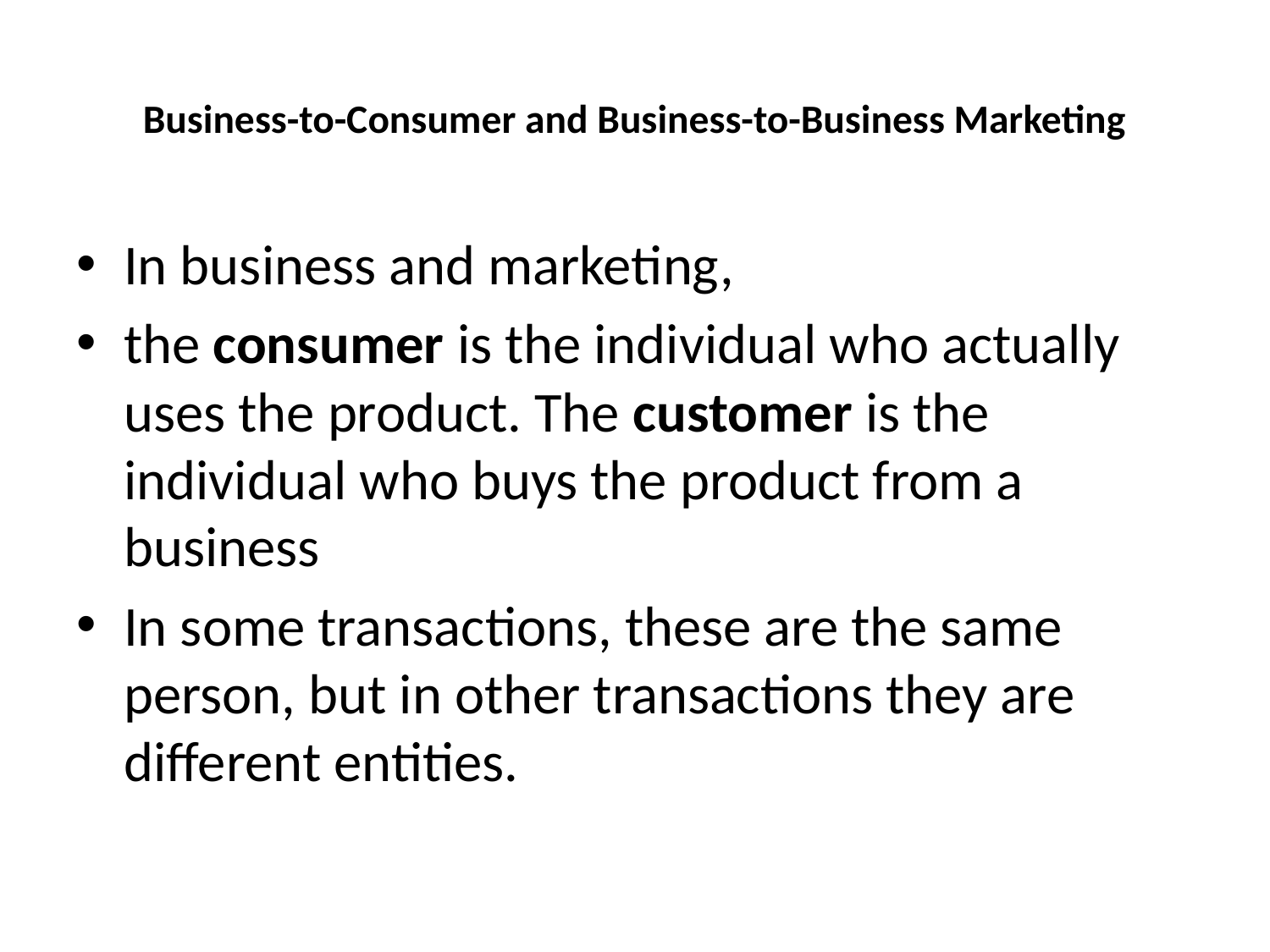

# Business-to-Consumer and Business-to-Business Marketing
In business and marketing,
the consumer is the individual who actually uses the product. The customer is the individual who buys the product from a business
In some transactions, these are the same person, but in other transactions they are different entities.